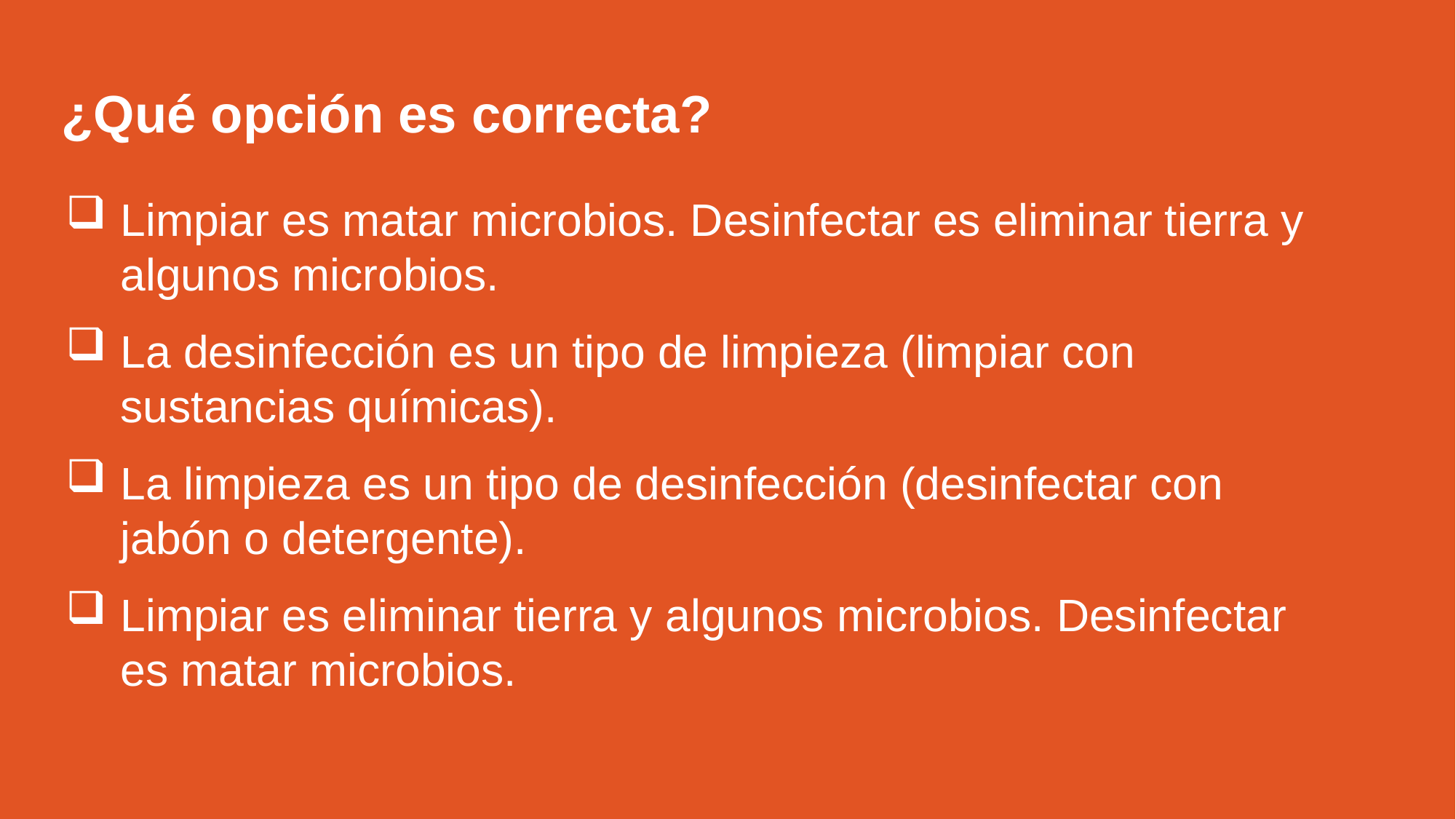

# ¿Qué opción es correcta?
Limpiar es matar microbios. Desinfectar es eliminar tierra y algunos microbios.
La desinfección es un tipo de limpieza (limpiar con sustancias químicas).
La limpieza es un tipo de desinfección (desinfectar con jabón o detergente).
Limpiar es eliminar tierra y algunos microbios. Desinfectar es matar microbios.